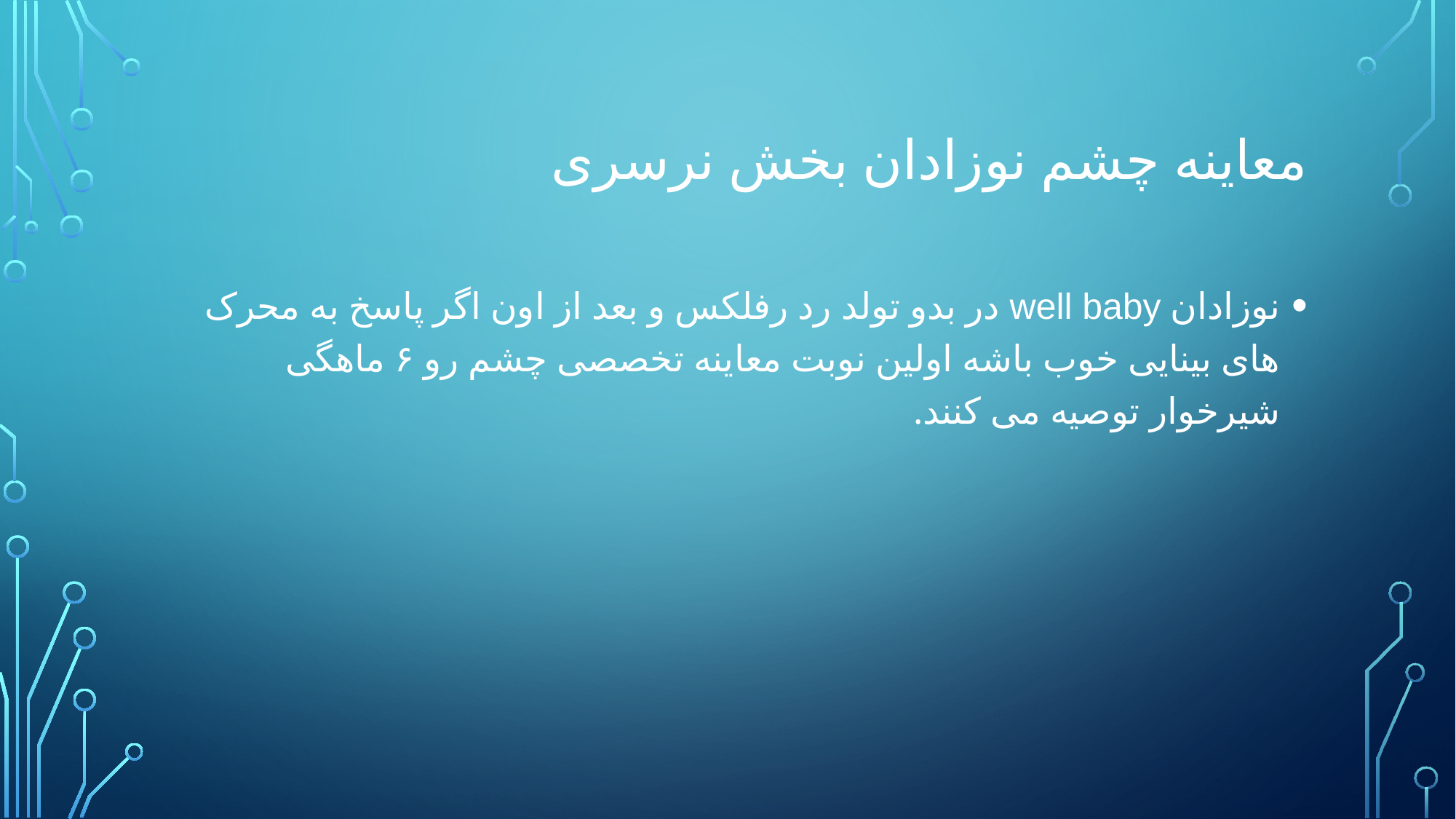

# معاینه چشم نوزادان بخش نرسری
نوزادان well baby در بدو تولد رد رفلکس و بعد از اون اگر پاسخ به محرک های بینایی خوب باشه اولین نوبت معاینه تخصصی چشم رو ۶ ماهگی شیرخوار توصیه می کنند.